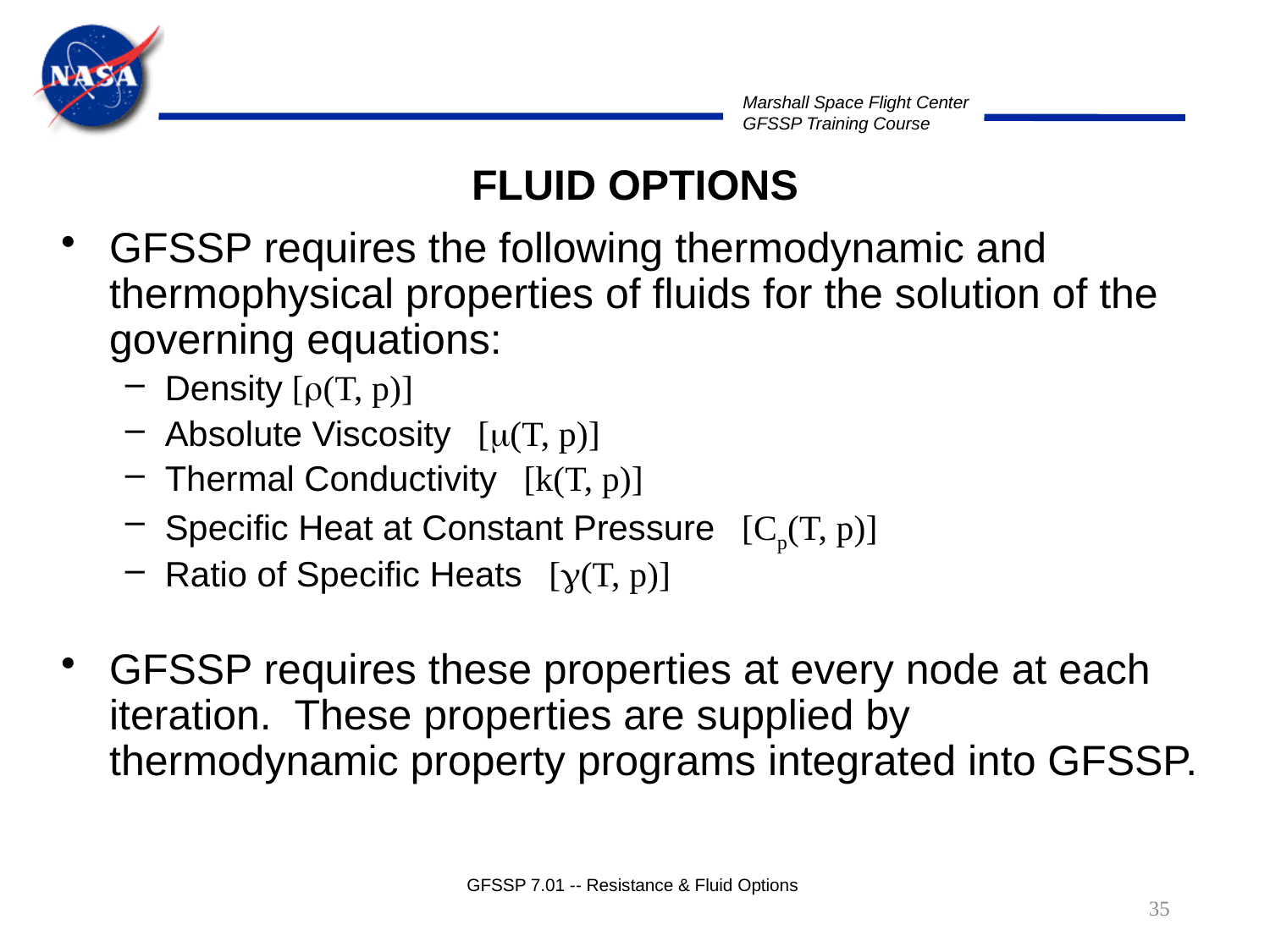

# FLUID OPTIONS
GFSSP requires the following thermodynamic and thermophysical properties of fluids for the solution of the governing equations:
Density	[ρ(T, p)]
Absolute Viscosity   [μ(T, p)]
Thermal Conductivity   [k(T, p)]
Specific Heat at Constant Pressure   [Cp(T, p)]
Ratio of Specific Heats   [γ(T, p)]

GFSSP requires these properties at every node at each iteration.  These properties are supplied by thermodynamic property programs integrated into GFSSP.

GFSSP 7.01 -- Resistance & Fluid Options
35